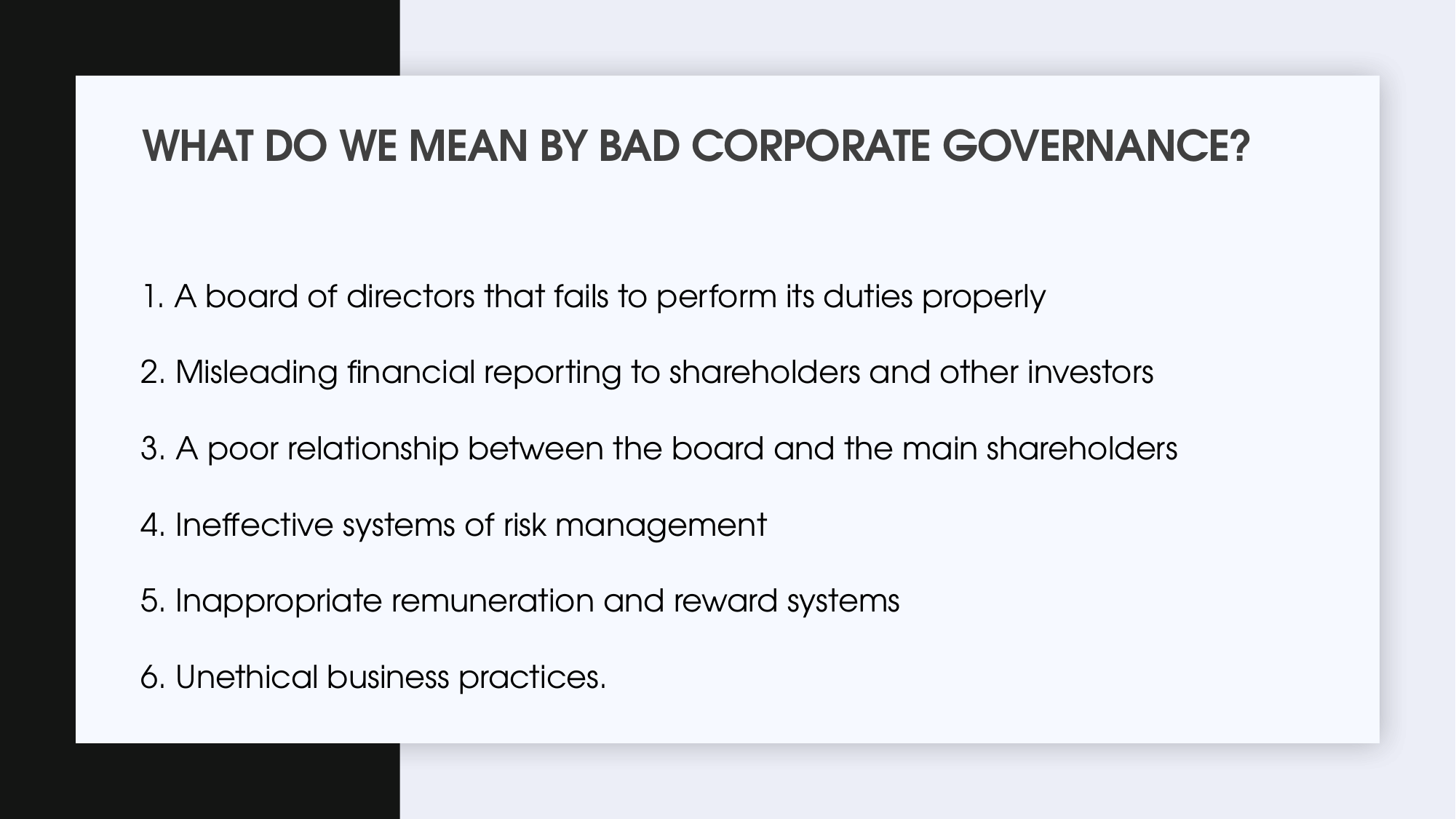

# What do we mean by bad corporate governance?
1. A board of directors that fails to perform its duties properly
2. Misleading financial reporting to shareholders and other investors
3. A poor relationship between the board and the main shareholders
4. Ineffective systems of risk management
5. Inappropriate remuneration and reward systems
6. Unethical business practices.